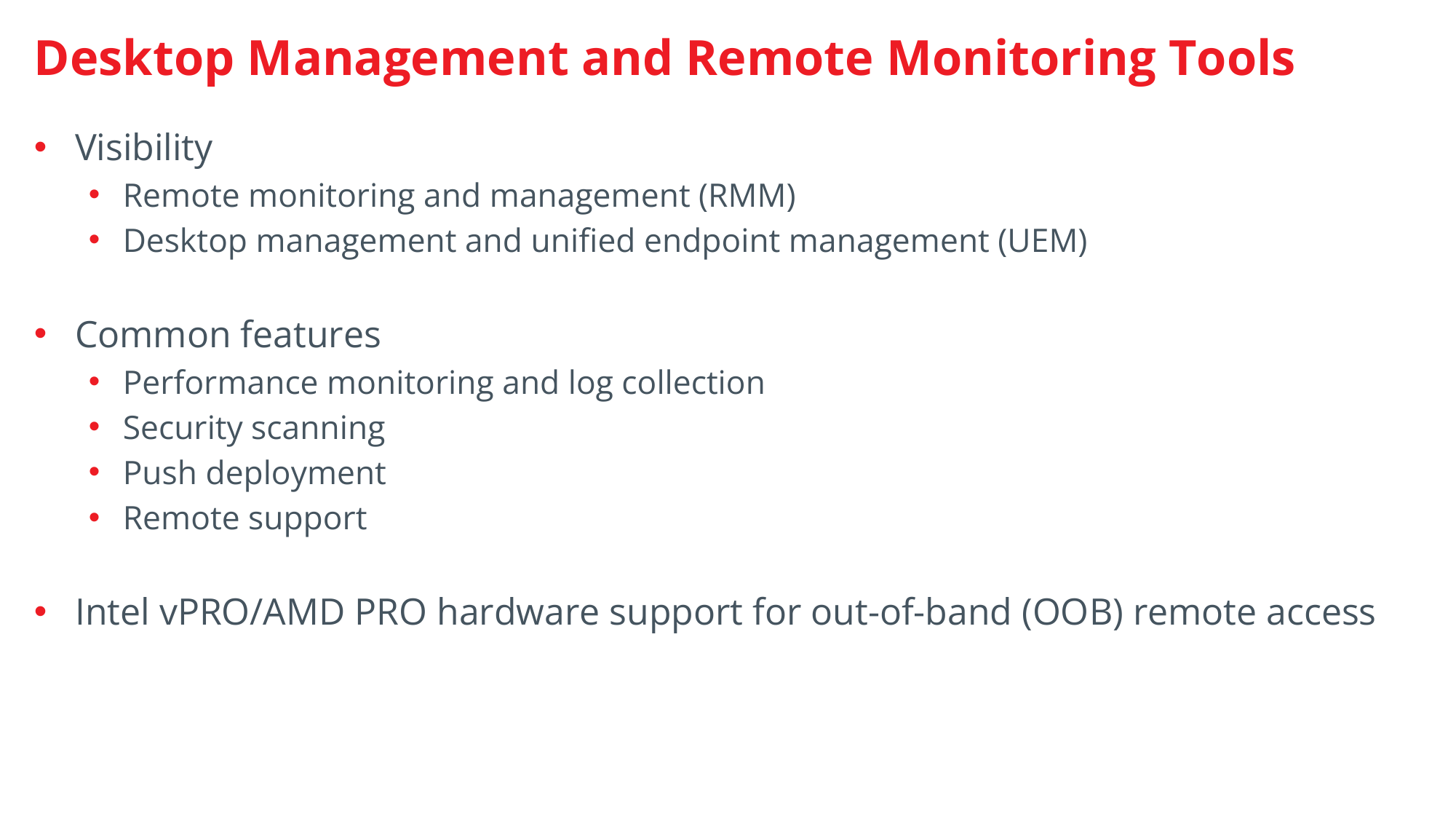

# Desktop Management and Remote Monitoring Tools
Visibility
Remote monitoring and management (RMM)
Desktop management and unified endpoint management (UEM)

Common features
Performance monitoring and log collection
Security scanning
Push deployment
Remote support

Intel vPRO/AMD PRO hardware support for out-of-band (OOB) remote access